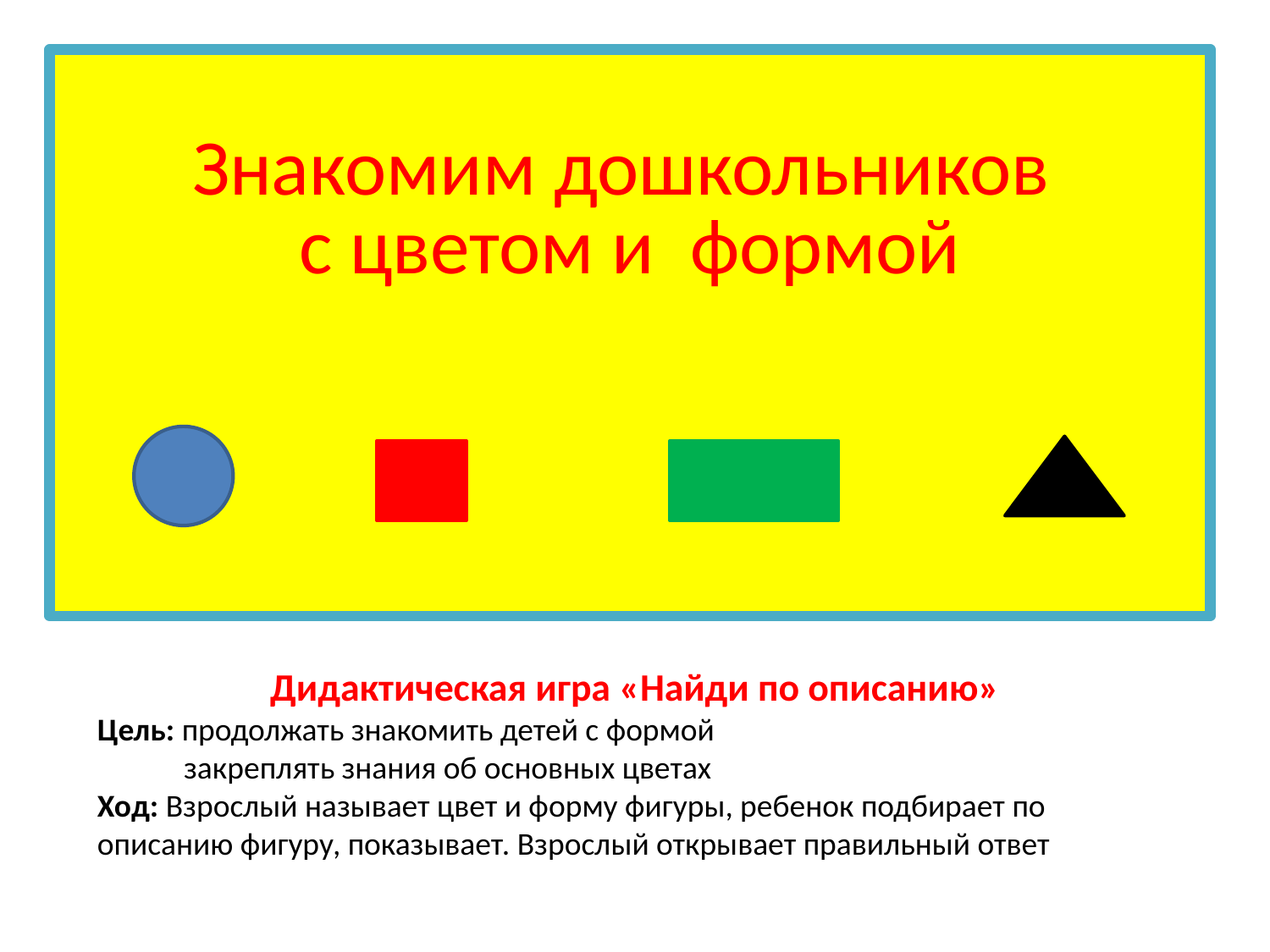

# Знакомим дошкольников с цветом и  формой

Дидактическая игра «Найди по описанию»
Цель: продолжать знакомить детей с формой
            закреплять знания об основных цветах
Ход: Взрослый называет цвет и форму фигуры, ребенок подбирает по описанию фигуру, показывает. Взрослый открывает правильный ответ